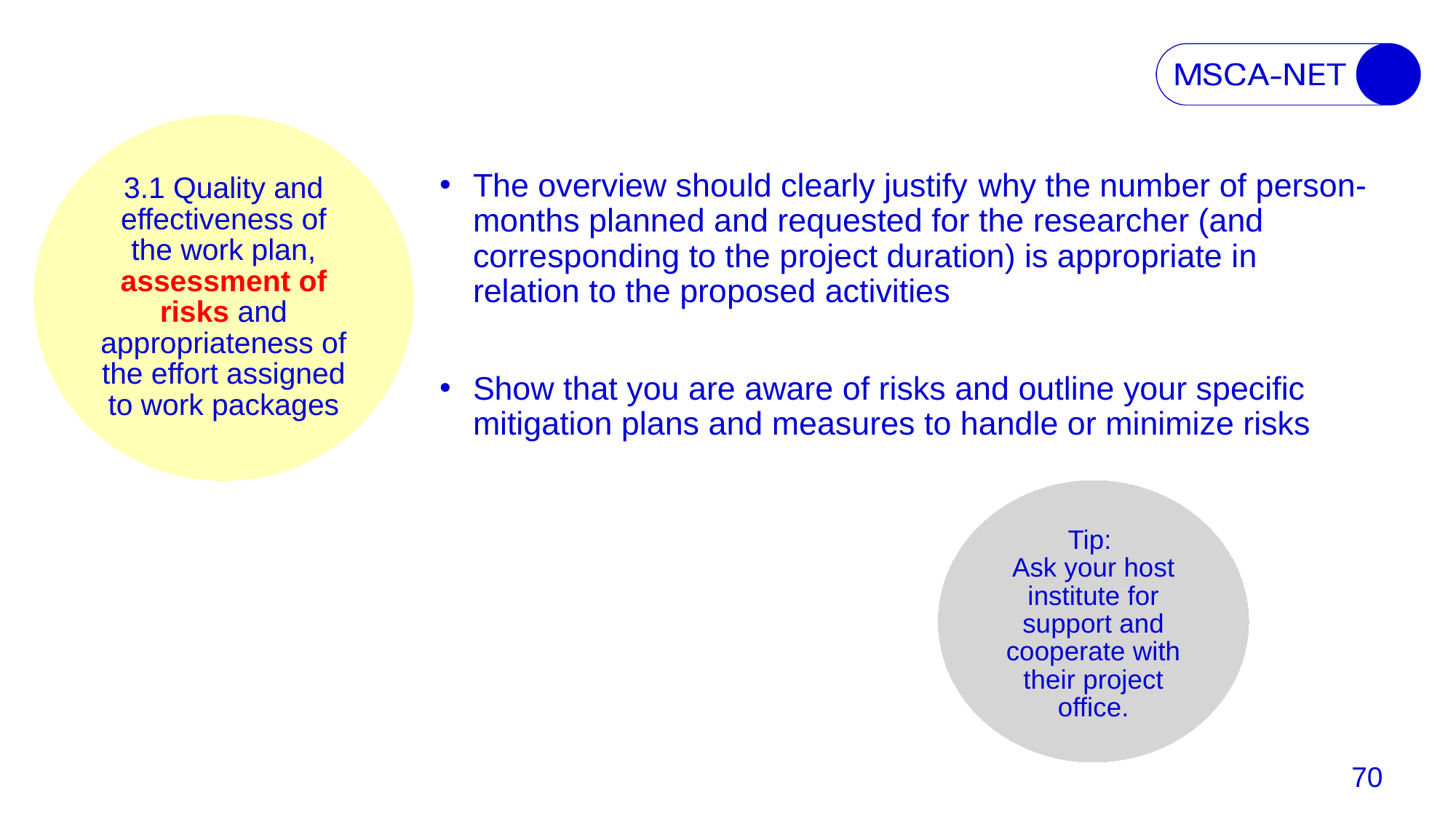

3.1 Quality and effectiveness of the work plan, assessment of risks and appropriateness of the effort assigned to work packages
The overview should clearly justify why the number of person-months planned and requested for the researcher (and corresponding to the project duration) is appropriate in relation to the proposed activities

Show that you are aware of risks and outline your specific mitigation plans and measures to handle or minimize risks
Tip:
Ask your host institute for support and cooperate with their project office.
70